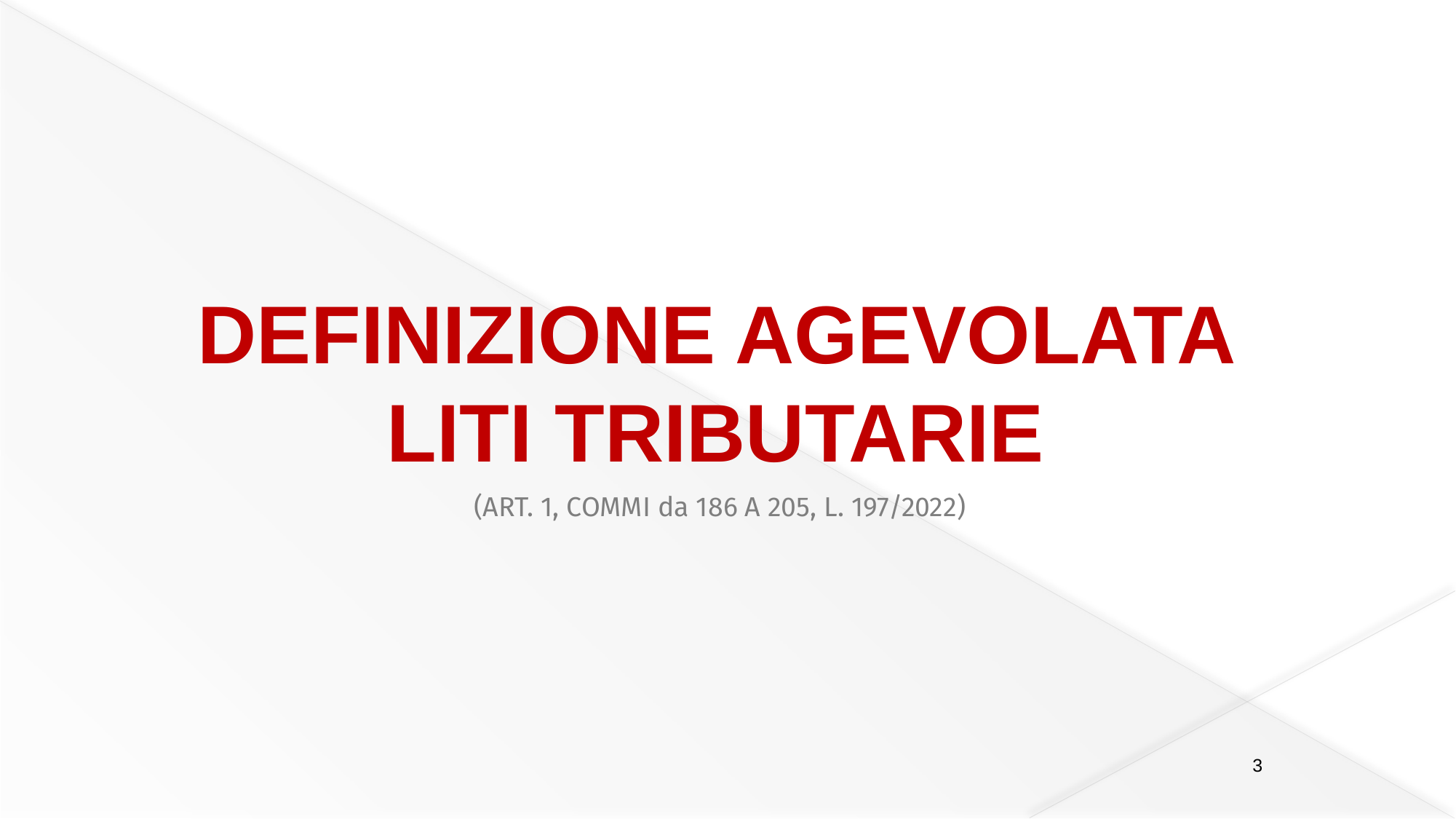

DEFINIZIONE AGEVOLATA LITI TRIBUTARIE
(ART. 1, COMMI da 186 A 205, L. 197/2022)
3